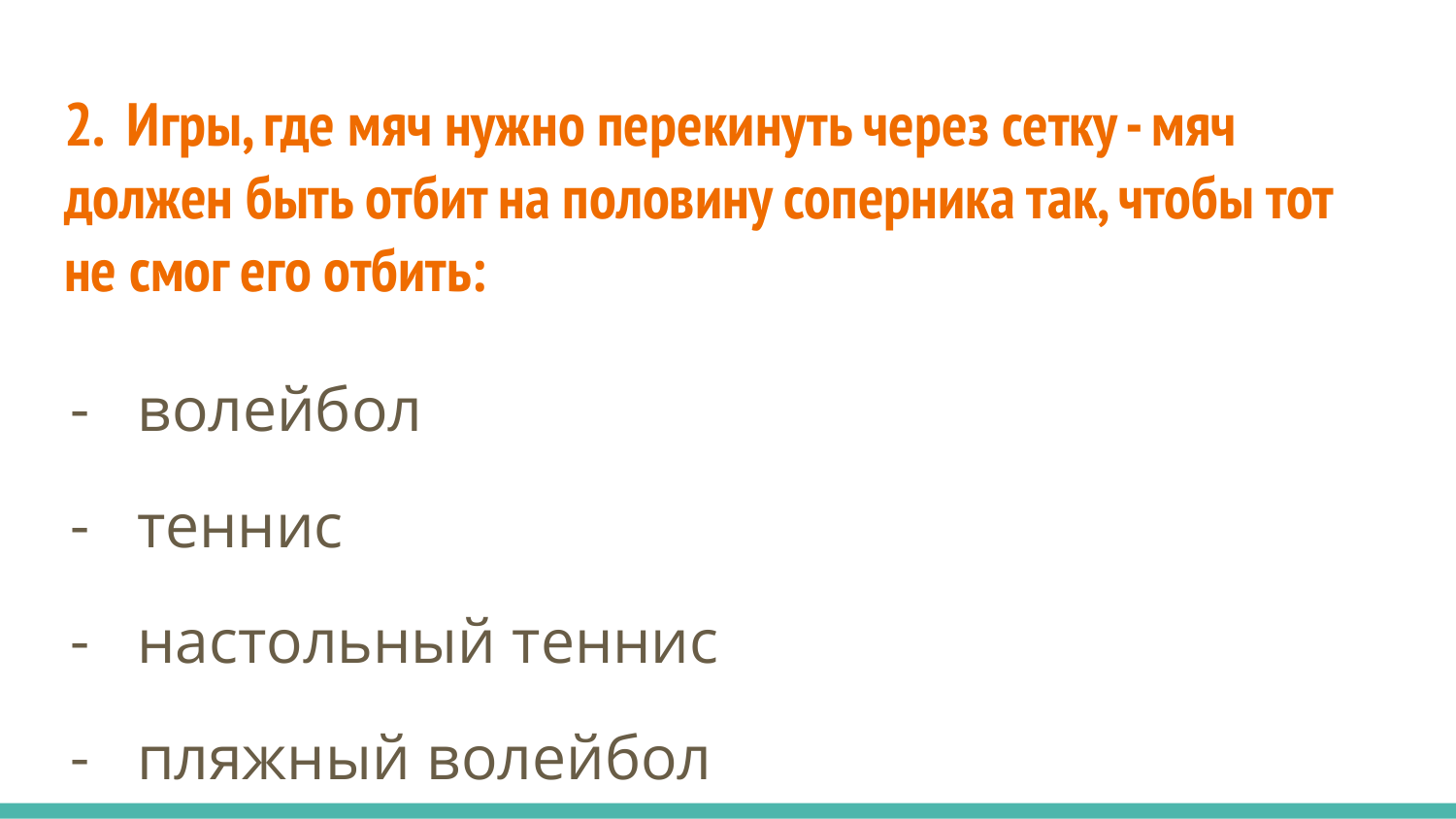

# 2.  Игры, где мяч нужно перекинуть через сетку - мяч должен быть отбит на половину соперника так, чтобы тот не смог его отбить:
волейбол
теннис
настольный теннис
пляжный волейбол